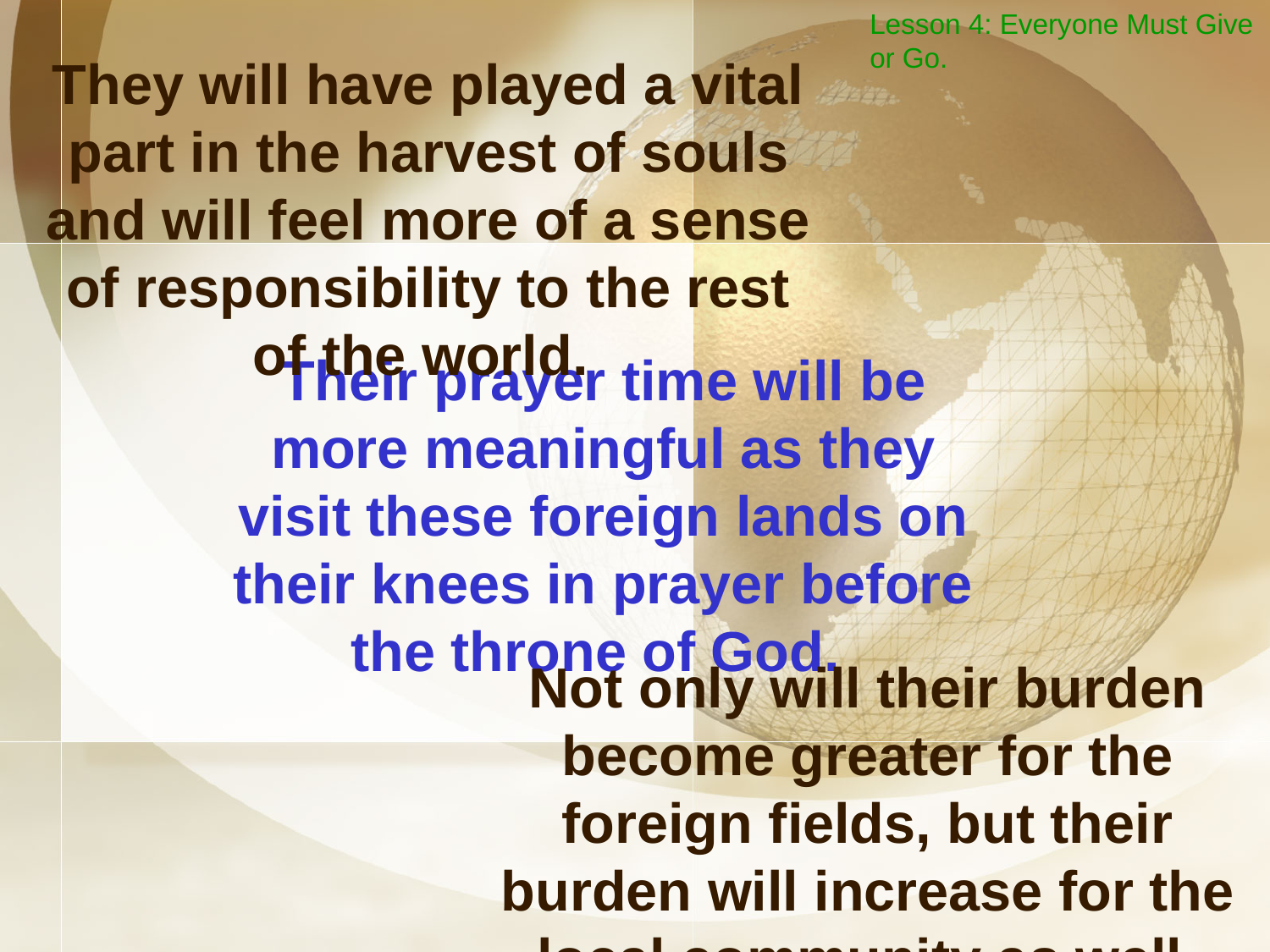

Lesson 4: Everyone Must Give or Go.
They will have played a vital part in the harvest of souls and will feel more of a sense of responsibility to the rest of the world.
Their prayer time will be more meaningful as they visit these foreign lands on their knees in prayer before the throne of God.
Not only will their burden become greater for the foreign fields, but their burden will increase for the local community as well.